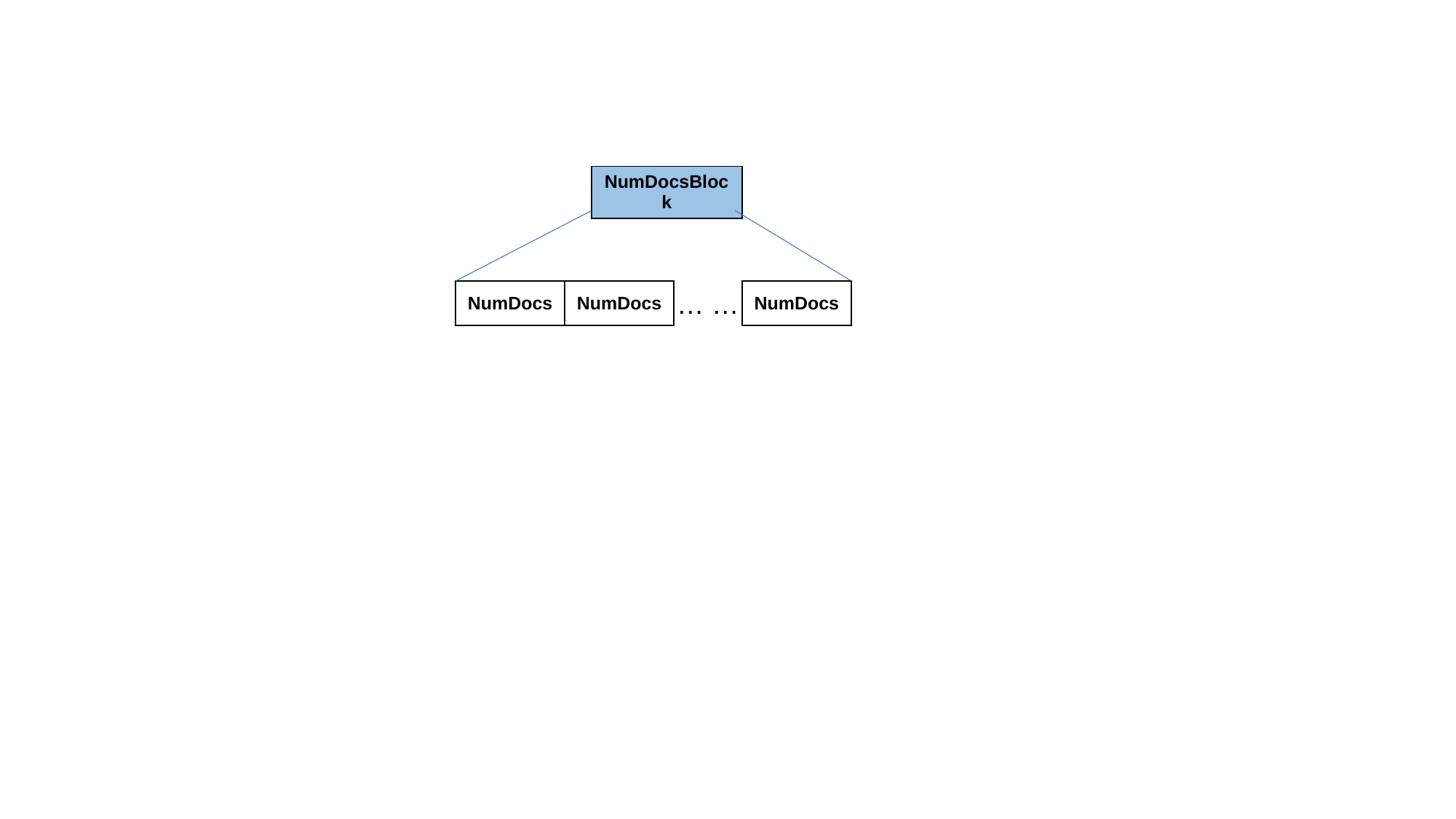

| NumDocsBlock |
| --- |
| NumDocs | NumDocs |
| --- | --- |
| NumDocs |
| --- |
… …